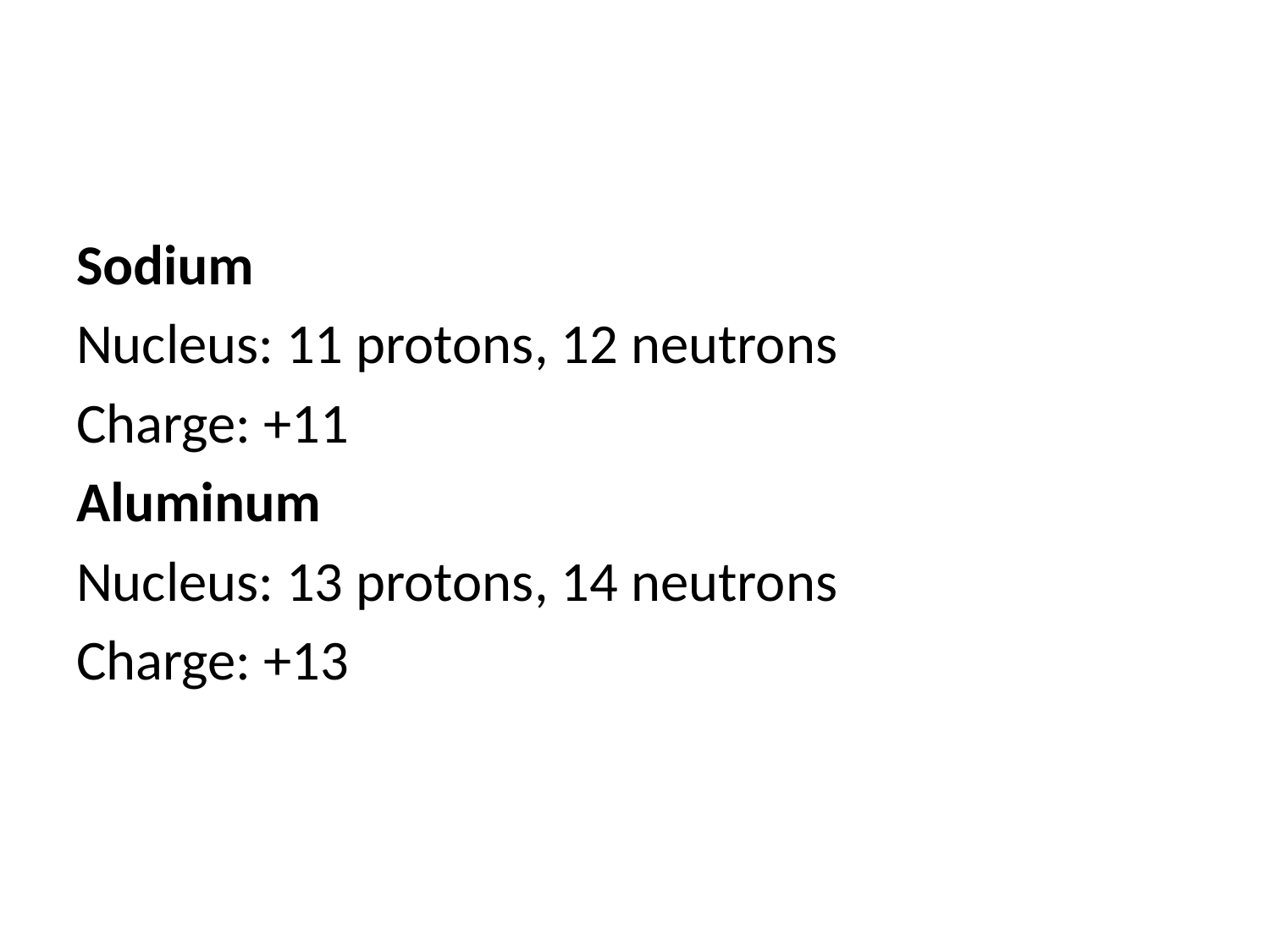

#
Sodium
Nucleus: 11 protons, 12 neutrons
Charge: +11
Aluminum
Nucleus: 13 protons, 14 neutrons
Charge: +13